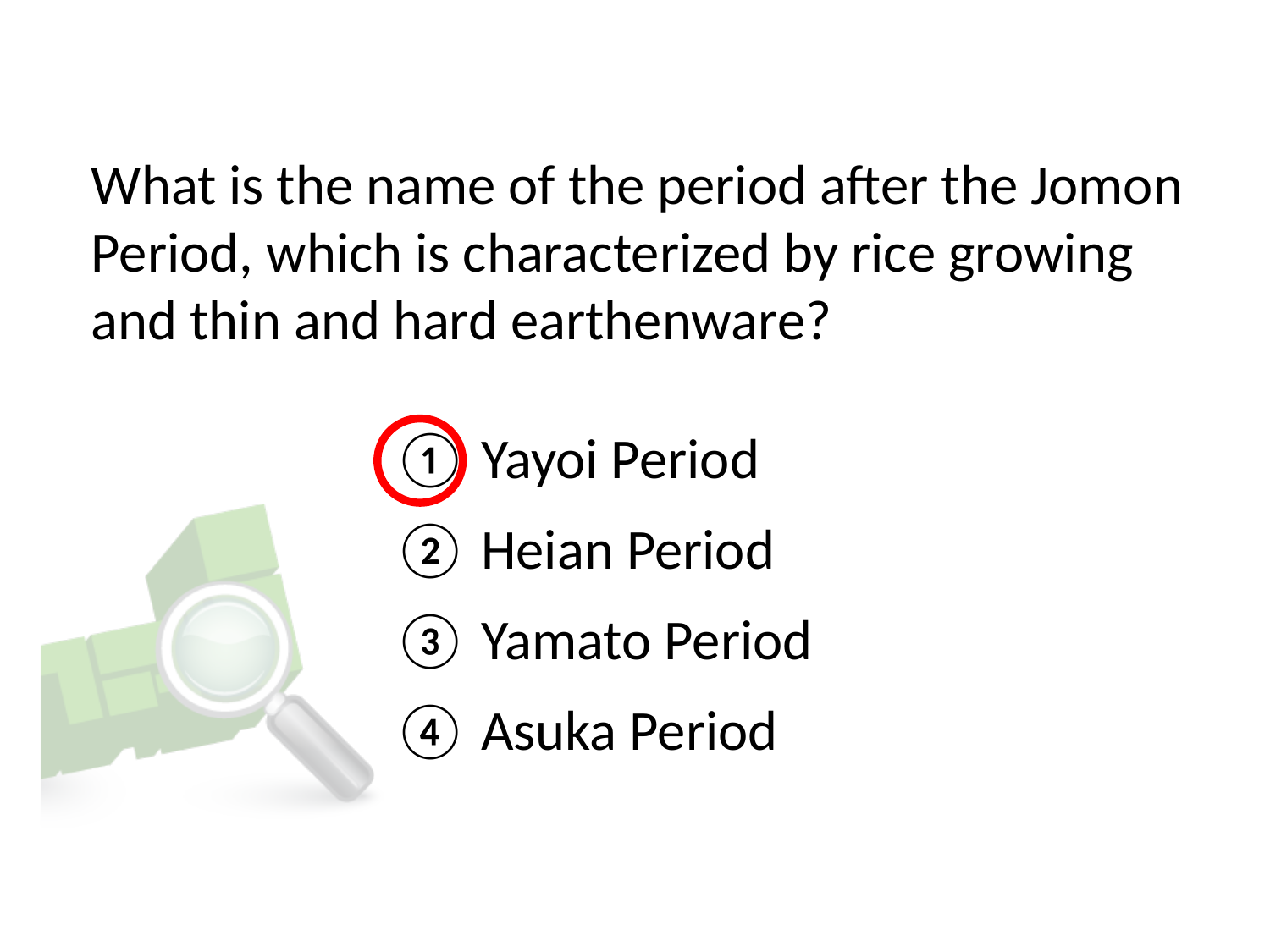

# What is the name of the period after the Jomon Period, which is characterized by rice growing and thin and hard earthenware?
① Yayoi Period
② Heian Period
③ Yamato Period
④ Asuka Period